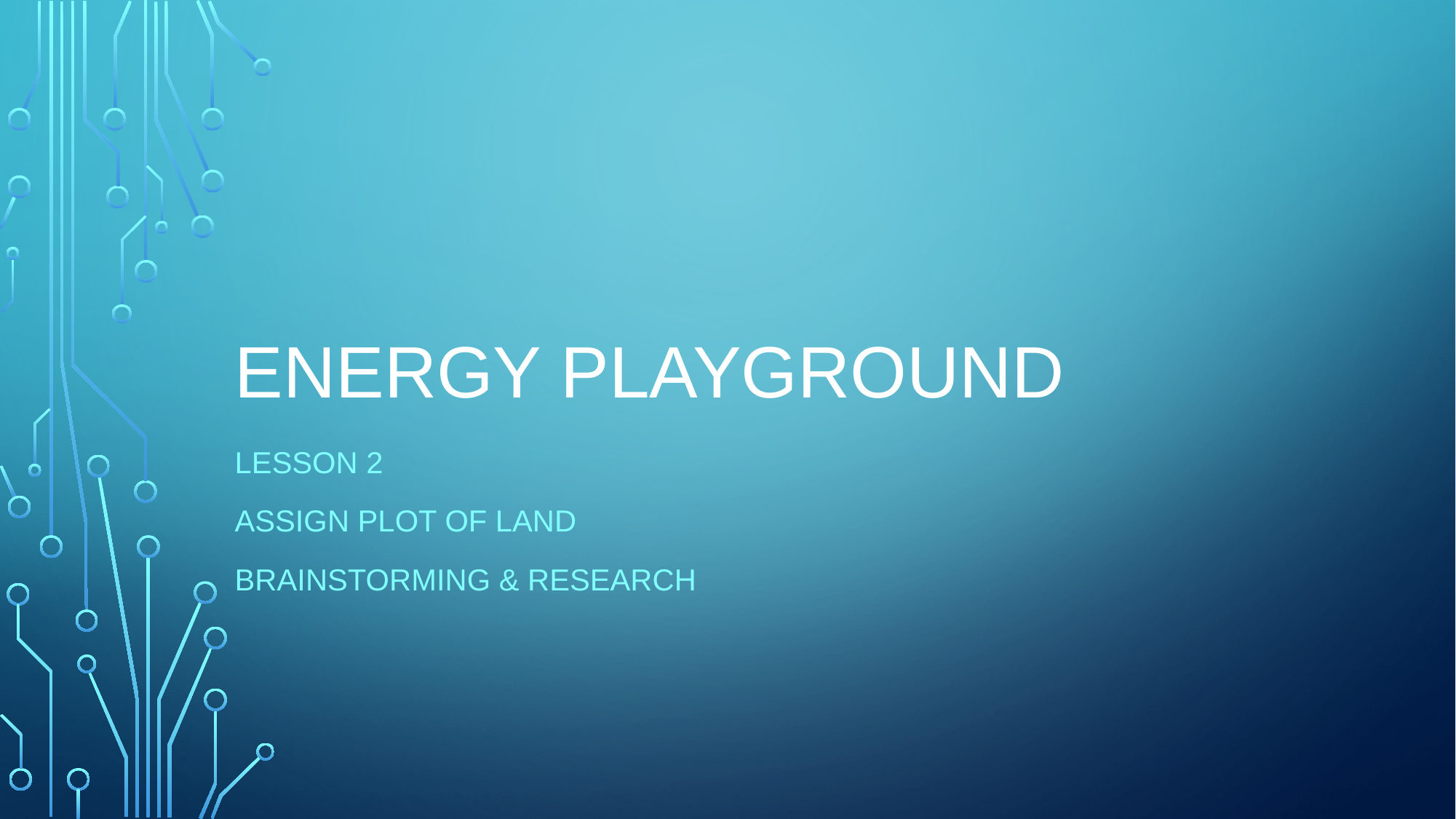

# Energy playground
Lesson 2
Assign plot of land
Brainstorming & research